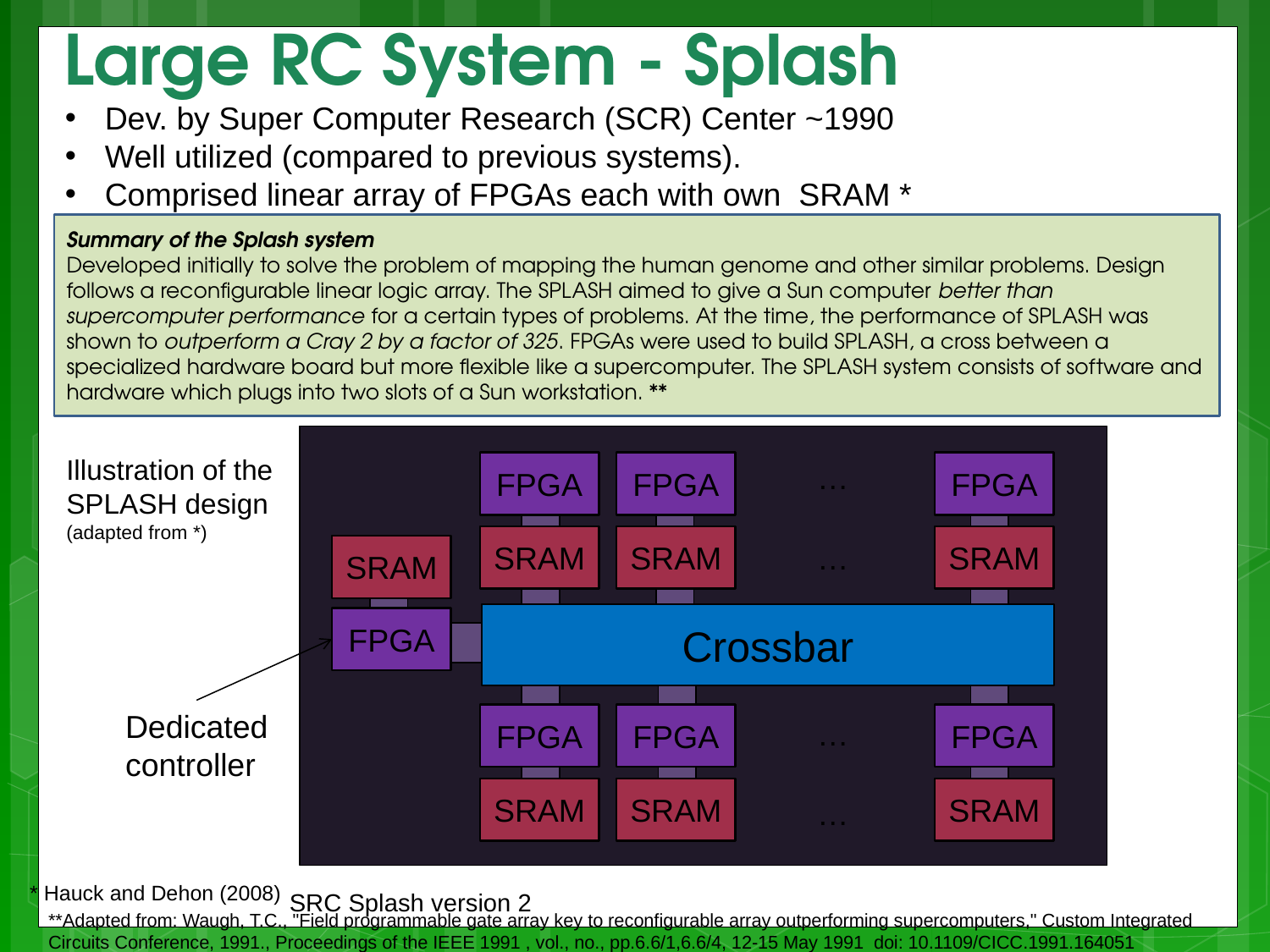

# Large RC System - Splash
Dev. by Super Computer Research (SCR) Center ~1990
Well utilized (compared to previous systems).
Comprised linear array of FPGAs each with own  SRAM *

Summary of the Splash system
Developed initially to solve the problem of mapping the human genome and other similar problems. Design follows a reconfigurable linear logic array. The SPLASH aimed to give a Sun computer better than supercomputer performance for a certain types of problems. At the time, the performance of SPLASH was shown to outperform a Cray 2 by a factor of 325. FPGAs were used to build SPLASH, a cross between a specialized hardware board but more flexible like a supercomputer. The SPLASH system consists of software and hardware which plugs into two slots of a Sun workstation. **

Illustration of the
SPLASH design
(adapted from *)
…
FPGA
FPGA
FPGA

SRAM
SRAM
SRAM
…
SRAM

Crossbar
FPGA

Dedicated
controller
FPGA
FPGA
FPGA
…

SRAM
SRAM
SRAM
…
* Hauck and Dehon (2008)
SRC Splash version 2
**Adapted from: Waugh, T.C., "Field programmable gate array key to reconfigurable array outperforming supercomputers," Custom Integrated Circuits Conference, 1991., Proceedings of the IEEE 1991 , vol., no., pp.6.6/1,6.6/4, 12-15 May 1991  doi: 10.1109/CICC.1991.164051